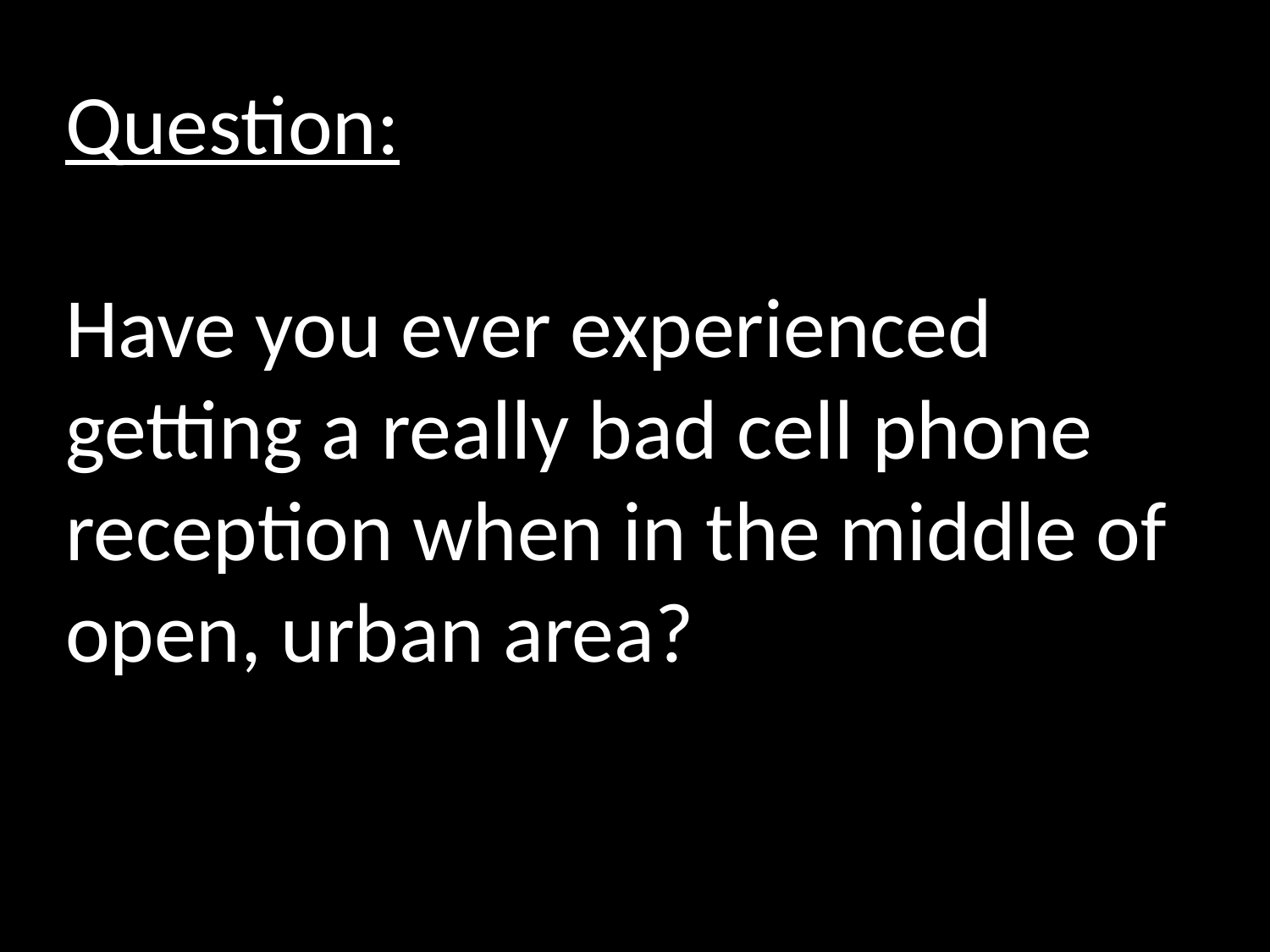

Question:

Have you ever experienced getting a really bad cell phone reception when in the middle of open, urban area?